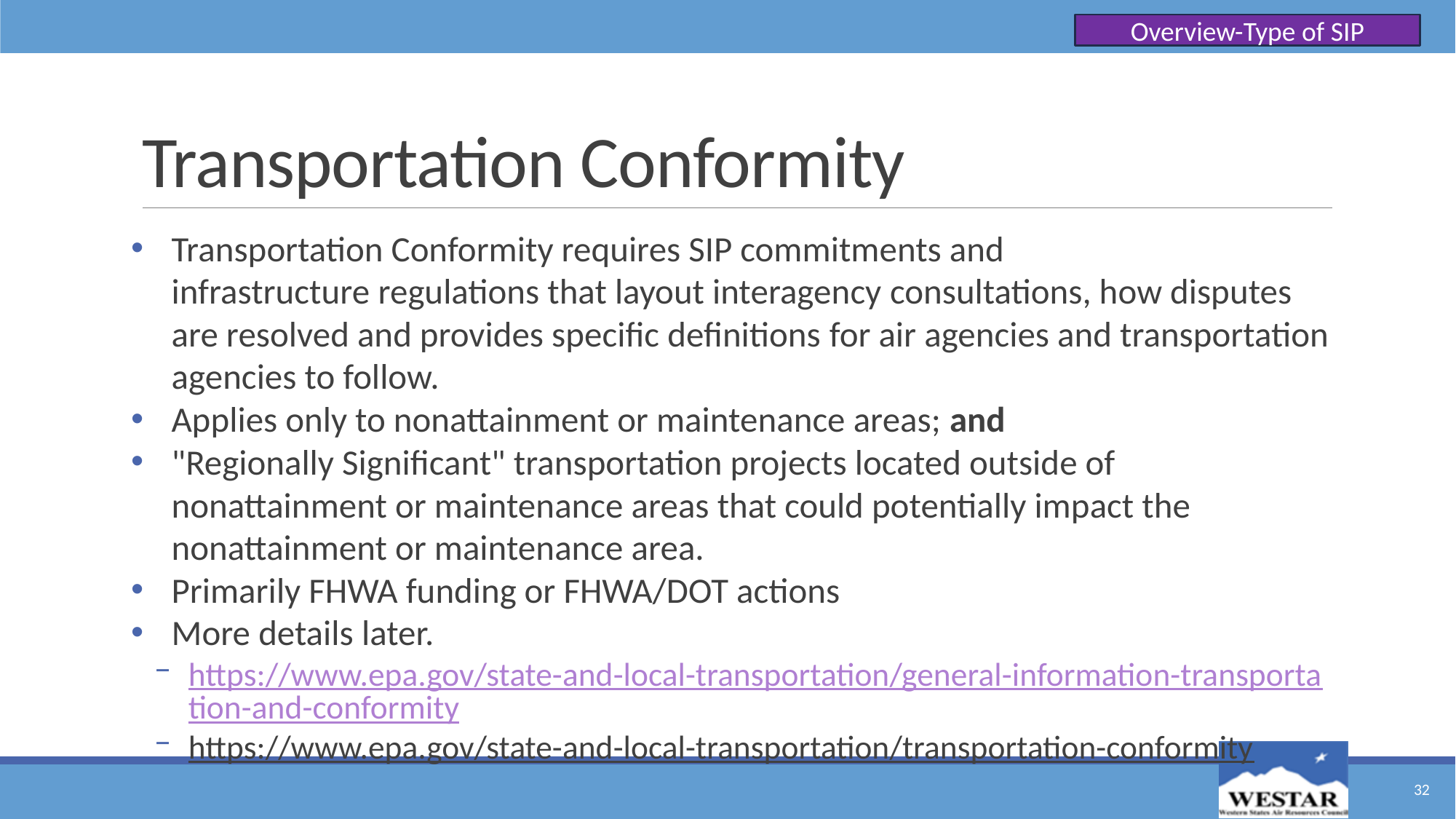

Overview-Type of SIP
# Transportation Conformity
Transportation Conformity requires SIP commitments and infrastructure regulations that layout interagency consultations, how disputes are resolved and provides specific definitions for air agencies and transportation agencies to follow.
Applies only to nonattainment or maintenance areas; and
"Regionally Significant" transportation projects located outside of nonattainment or maintenance areas that could potentially impact the nonattainment or maintenance area.
Primarily FHWA funding or FHWA/DOT actions
More details later.
https://www.epa.gov/state-and-local-transportation/general-information-transportation-and-conformity
https://www.epa.gov/state-and-local-transportation/transportation-conformity

32